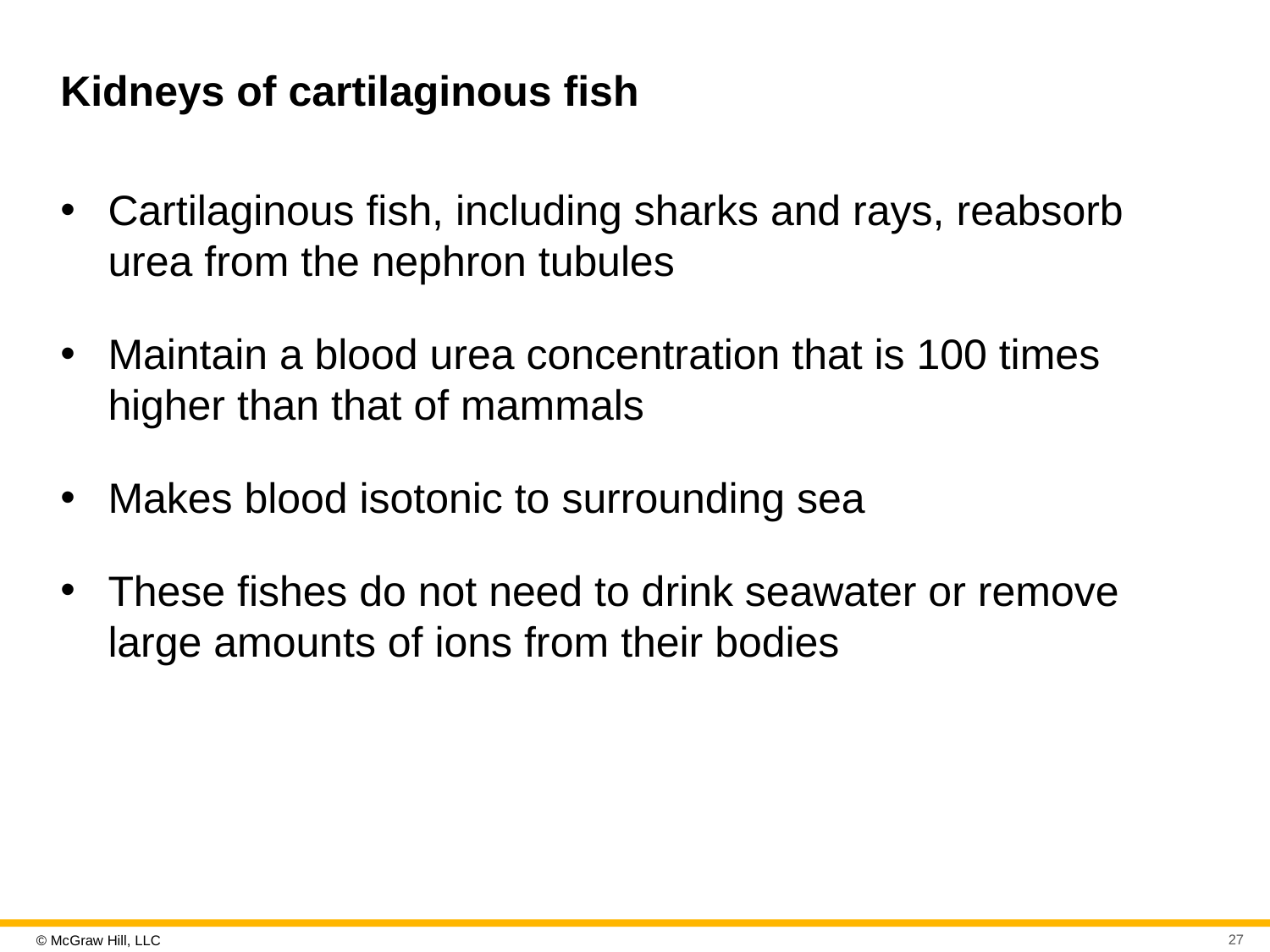

# Kidneys of cartilaginous fish
Cartilaginous fish, including sharks and rays, reabsorb urea from the nephron tubules
Maintain a blood urea concentration that is 100 times higher than that of mammals
Makes blood isotonic to surrounding sea
These fishes do not need to drink seawater or remove large amounts of ions from their bodies
27